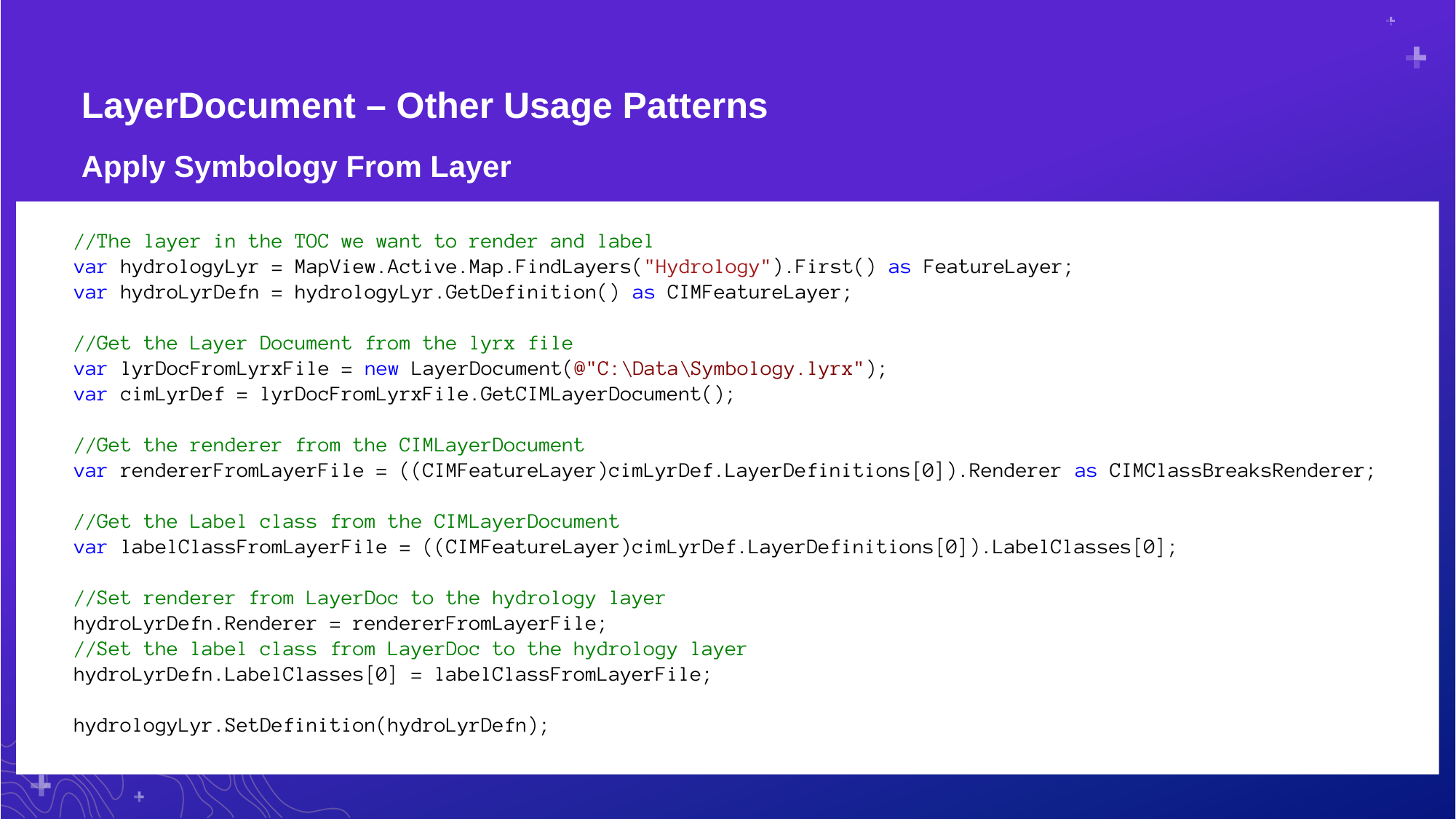

# LayerDocument – Other Usage Patterns

Apply Symbology From Layer

     //The layer in the TOC we want to render and label
     var hydrologyLyr = MapView.Active.Map.FindLayers("Hydrology").First() as FeatureLayer;
     var hydroLyrDefn = hydrologyLyr.GetDefinition() as CIMFeatureLayer;

     //Get the Layer Document from the lyrx file
     var lyrDocFromLyrxFile = new LayerDocument(@"C:\Data\Symbology.lyrx");
     var cimLyrDef = lyrDocFromLyrxFile.GetCIMLayerDocument();

     //Get the renderer from the CIMLayerDocument
     var rendererFromLayerFile = ((CIMFeatureLayer)cimLyrDef.LayerDefinitions[0]).Renderer as CIMClassBreaksRenderer;

     //Get the Label class from the CIMLayerDocument
     var labelClassFromLayerFile = ((CIMFeatureLayer)cimLyrDef.LayerDefinitions[0]).LabelClasses[0];

     //Set renderer from LayerDoc to the hydrology layer
     hydroLyrDefn.Renderer = rendererFromLayerFile;
     //Set the label class from LayerDoc to the hydrology layer
     hydroLyrDefn.LabelClasses[0] = labelClassFromLayerFile;

     hydrologyLyr.SetDefinition(hydroLyrDefn);